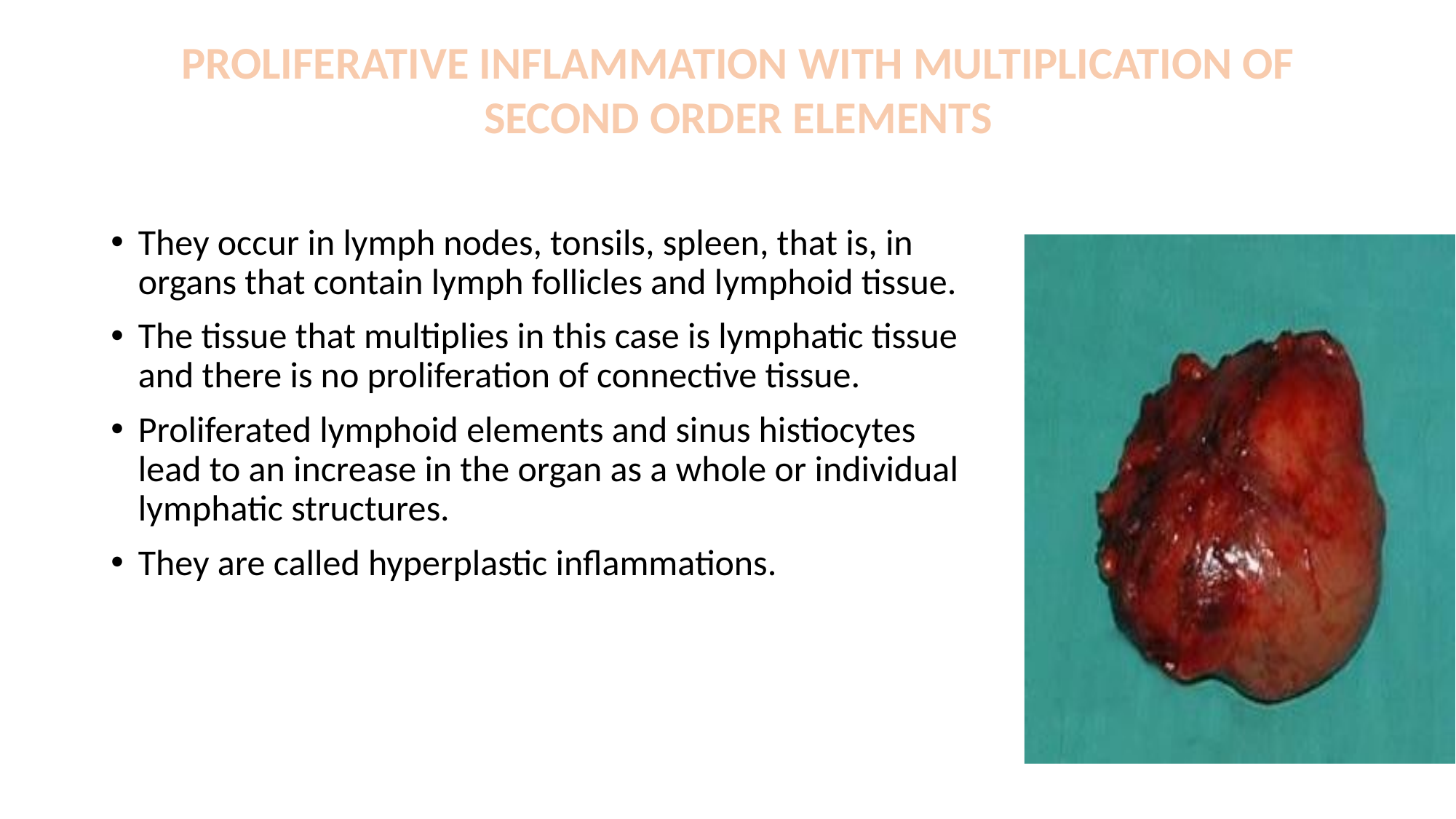

PROLIFERATIVE INFLAMMATION WITH MULTIPLICATION OF SECOND ORDER ELEMENTS
They occur in lymph nodes, tonsils, spleen, that is, in organs that contain lymph follicles and lymphoid tissue.
The tissue that multiplies in this case is lymphatic tissue and there is no proliferation of connective tissue.
Proliferated lymphoid elements and sinus histiocytes lead to an increase in the organ as a whole or individual lymphatic structures.
They are called hyperplastic inflammations.